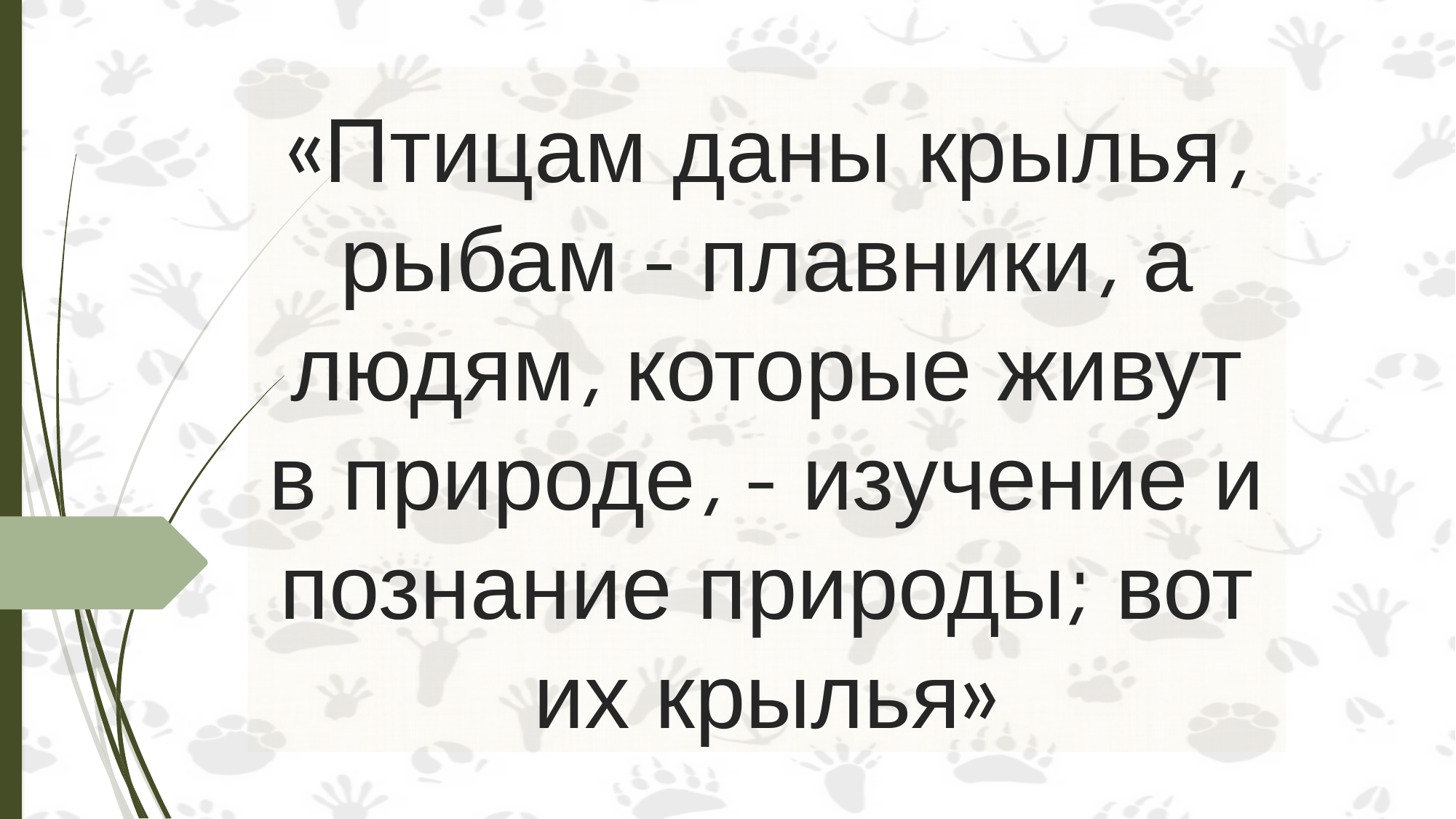

# «Птицам даны крылья, рыбам - плавники, а людям, которые живут в природе, - изучение и познание природы; вот их крылья»